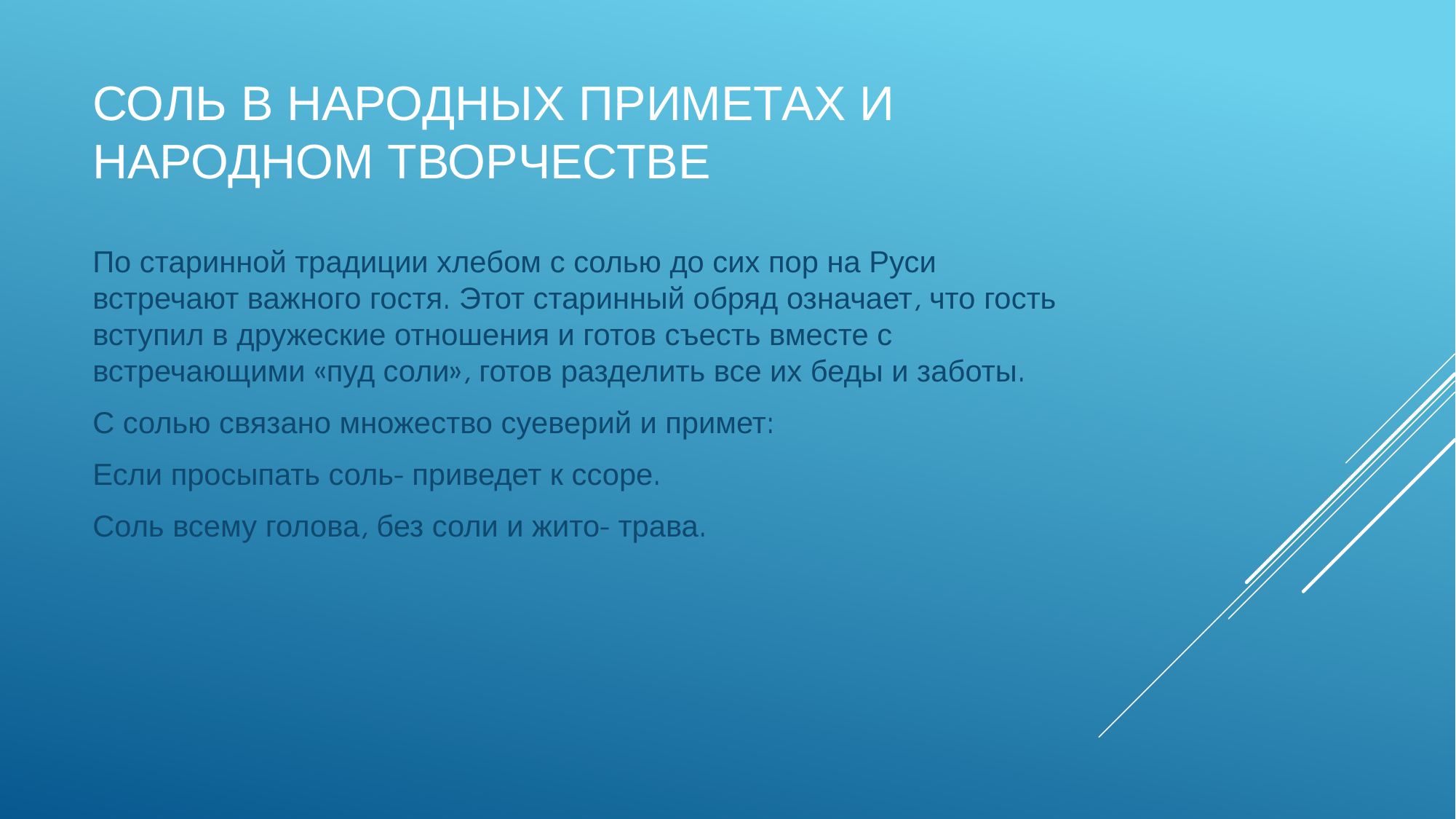

# Соль в народных приметах и народном творчестве
По старинной традиции хлебом с солью до сих пор на Руси встречают важного гостя. Этот старинный обряд означает, что гость вступил в дружеские отношения и готов съесть вместе с встречающими «пуд соли», готов разделить все их беды и заботы.
С солью связано множество суеверий и примет:
Если просыпать соль- приведет к ссоре.
Соль всему голова, без соли и жито- трава.